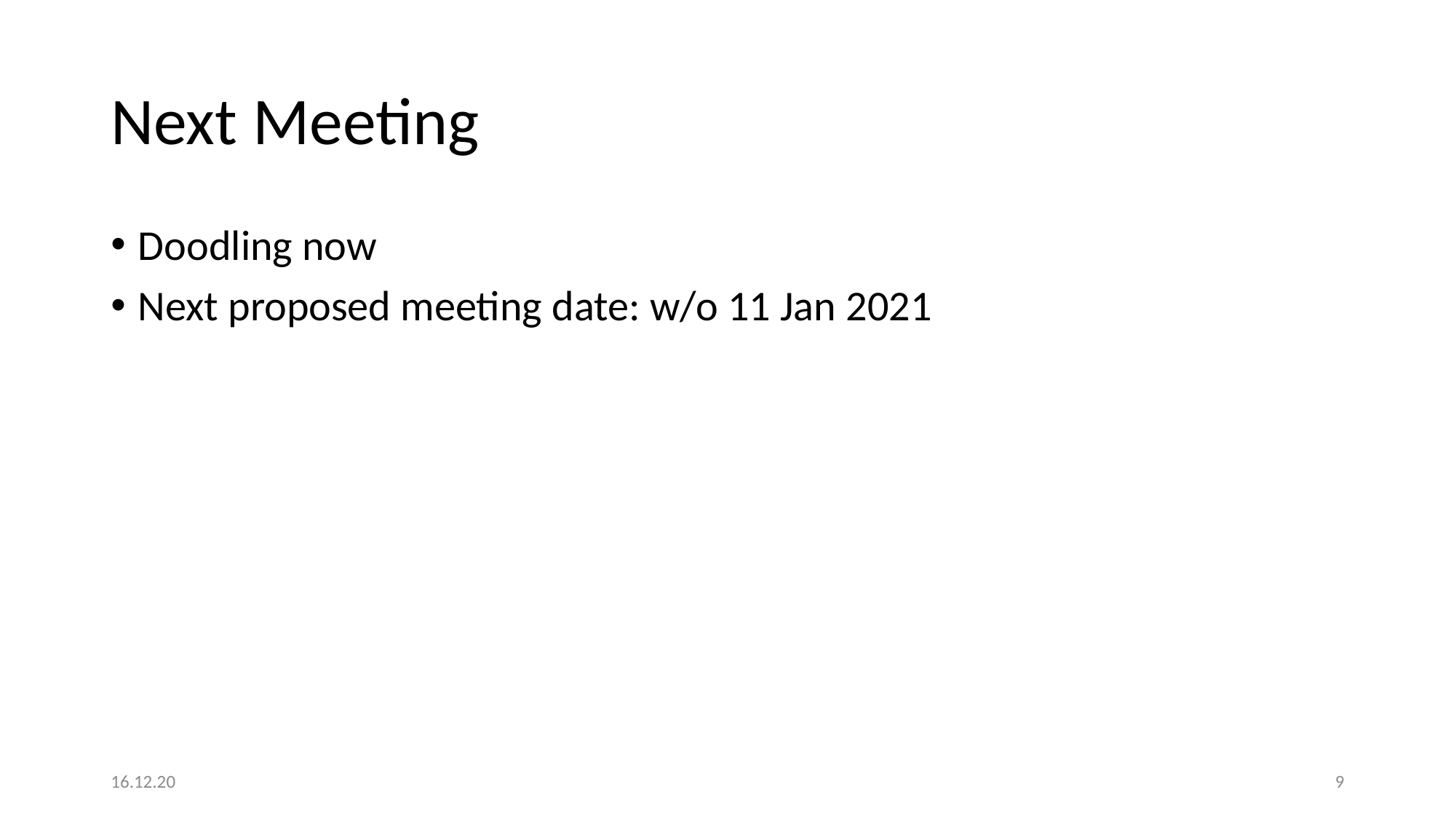

# Next Meeting
Doodling now
Next proposed meeting date: w/o 11 Jan 2021

16.12.20
9